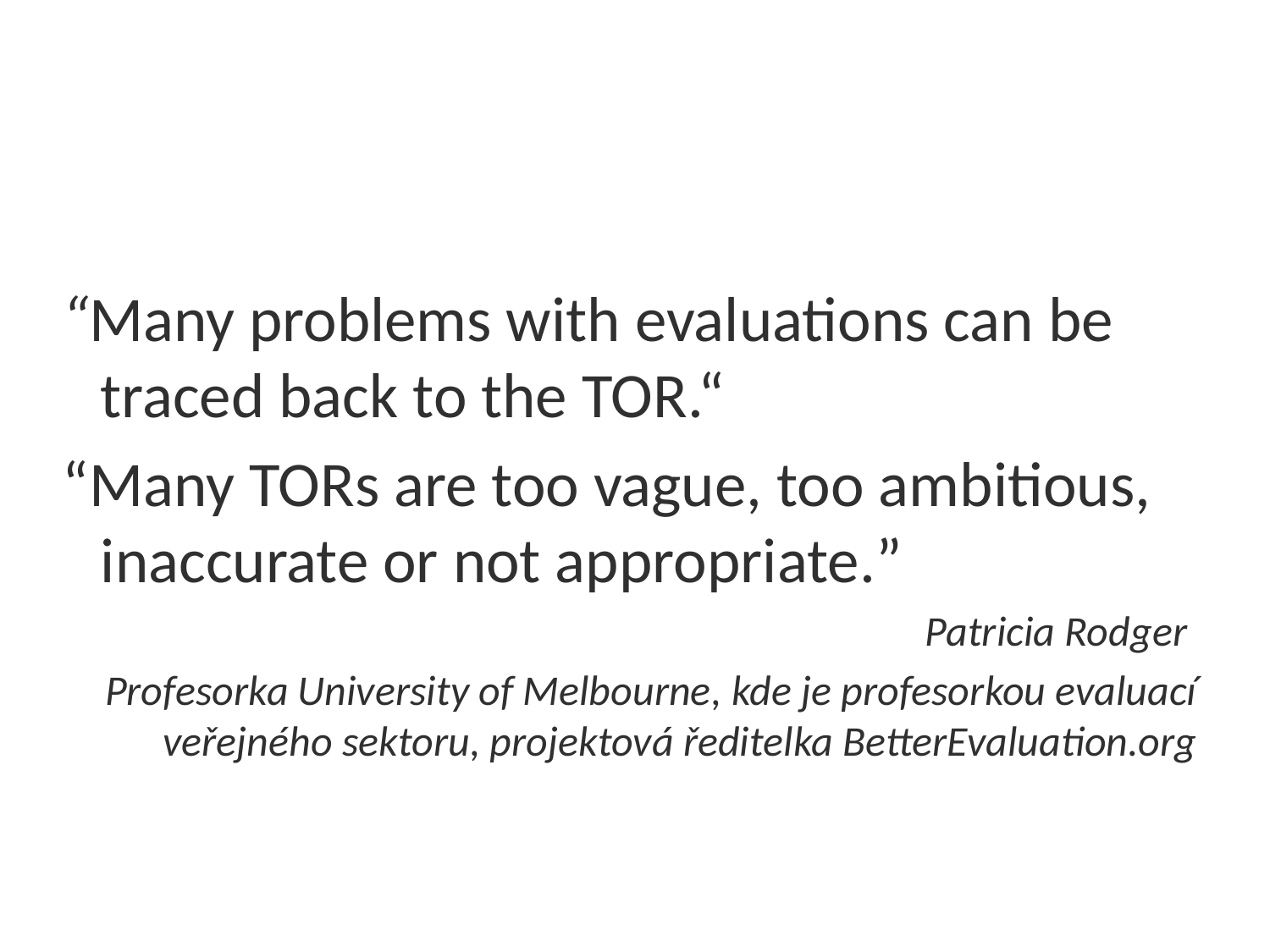

“Many problems with evaluations can be traced back to the TOR.“
“Many TORs are too vague, too ambitious, inaccurate or not appropriate.”
Patricia Rodger
Profesorka University of Melbourne, kde je profesorkou evaluací veřejného sektoru, projektová ředitelka BetterEvaluation.org